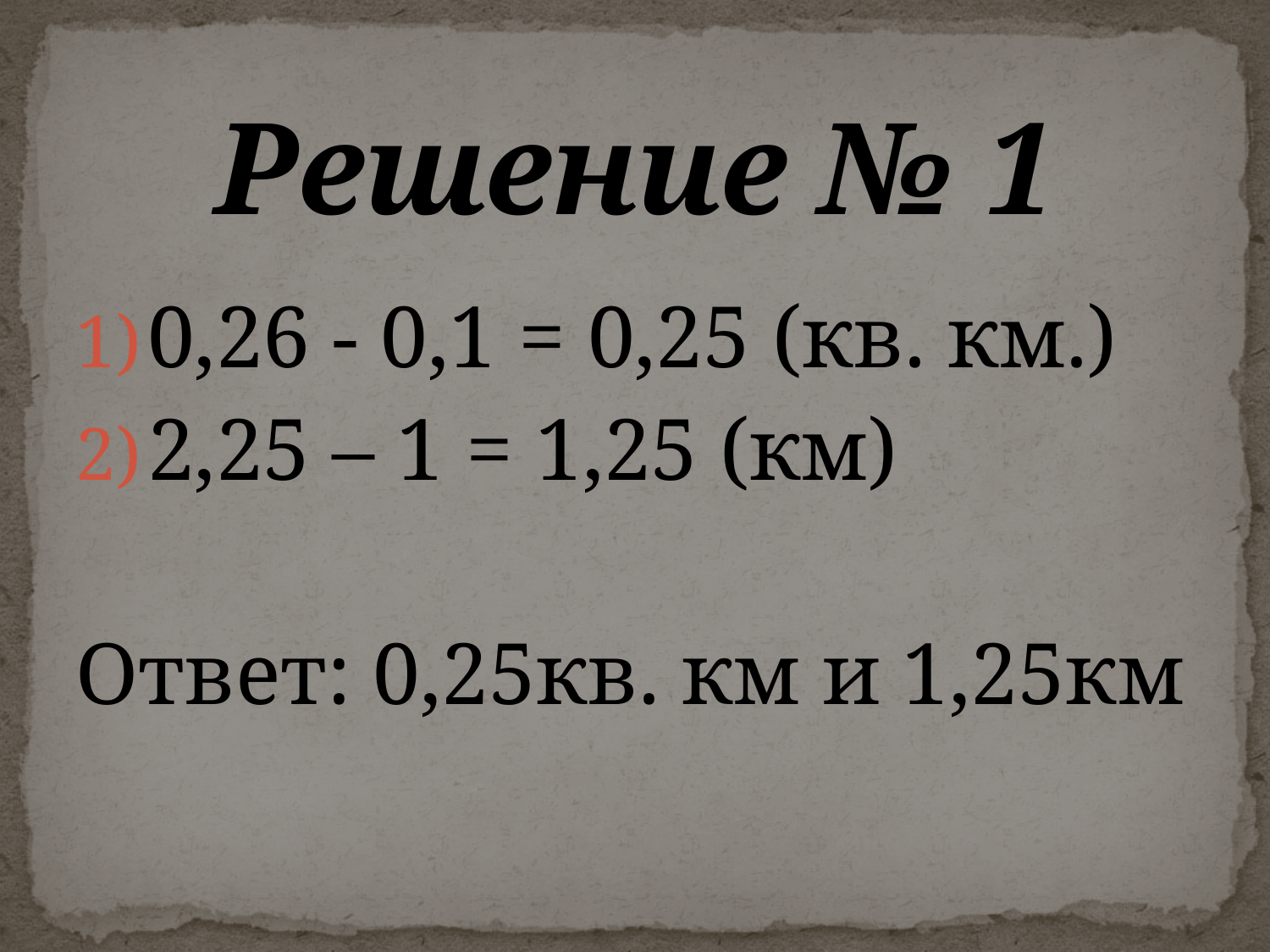

# Решение № 1

0,26 - 0,1 = 0,25 (кв. км.)
2,25 – 1 = 1,25 (км)

Ответ: 0,25кв. км и 1,25км